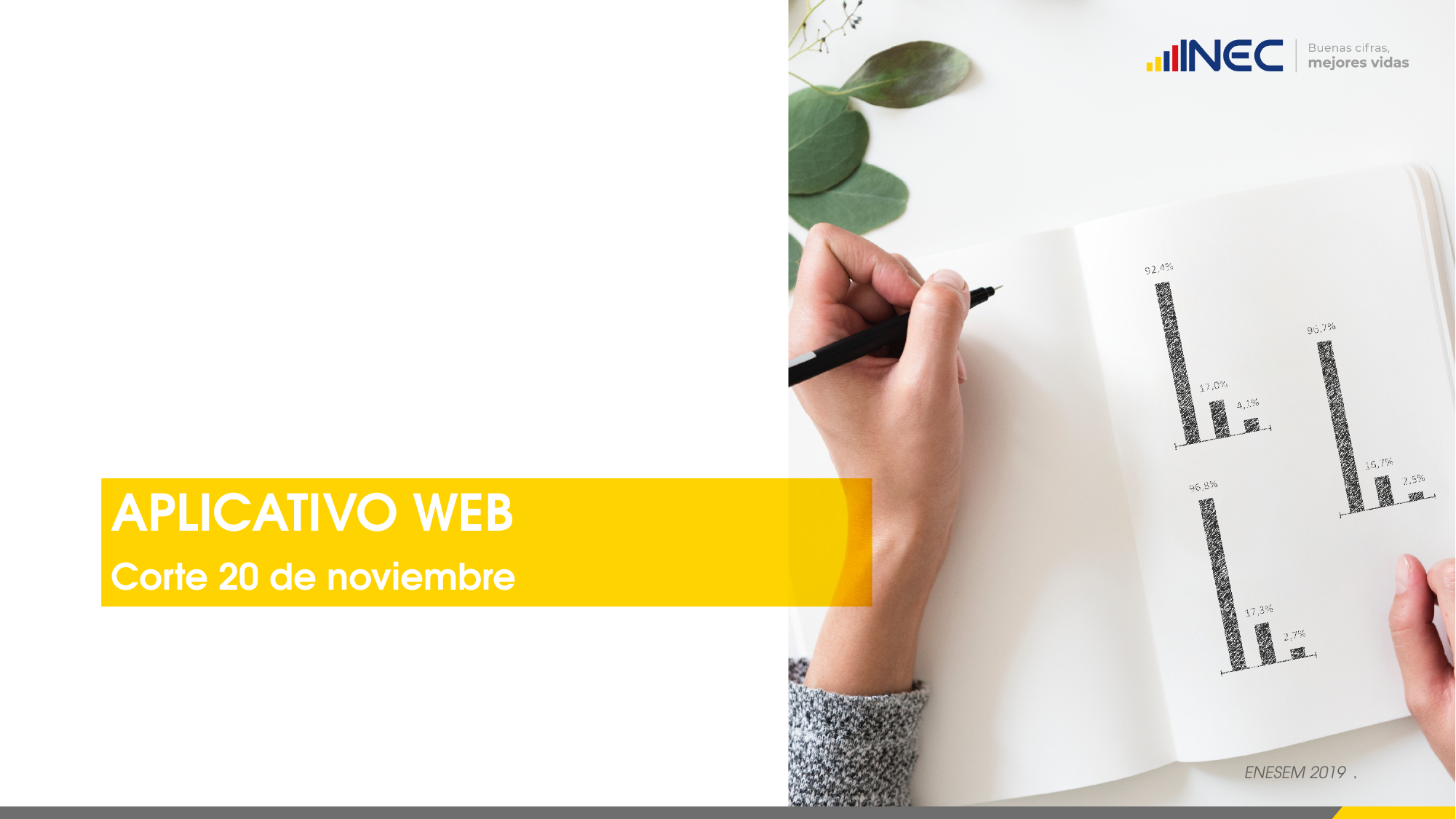

# APLICATIVO WEB Corte 20 de noviembre

ENESEM 2019